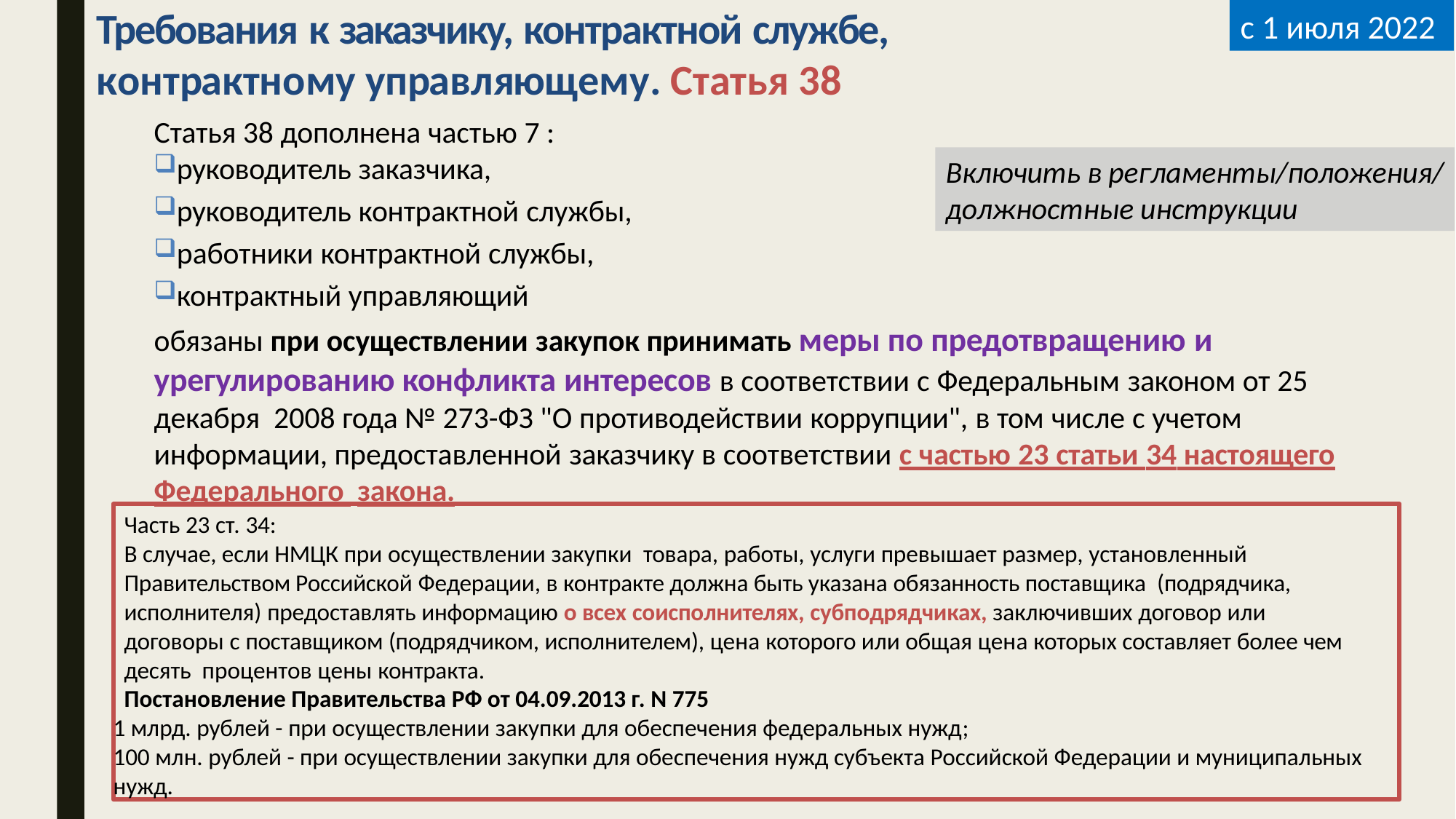

Требования к заказчику, контрактной службе, контрактному управляющему. Статья 38
с 1 июля 2022
Статья 38 дополнена частью 7 :
руководитель заказчика,
руководитель контрактной службы,
работники контрактной службы,
контрактный управляющий
обязаны при осуществлении закупок принимать меры по предотвращению и  урегулированию конфликта интересов в соответствии с Федеральным законом от 25 декабря  2008 года № 273-ФЗ "О противодействии коррупции", в том числе с учетом информации, предоставленной заказчику в соответствии с частью 23 статьи 34 настоящего Федерального  закона.
Включить в регламенты/положения/
должностные инструкции
Часть 23 ст. 34:
В случае, если НМЦК при осуществлении закупки  товара, работы, услуги превышает размер, установленный Правительством Российской Федерации, в контракте должна быть указана обязанность поставщика  (подрядчика, исполнителя) предоставлять информацию о всех соисполнителях, субподрядчиках, заключивших договор или договоры с поставщиком (подрядчиком, исполнителем), цена которого или общая цена которых составляет более чем десять  процентов цены контракта.
Постановление Правительства РФ от 04.09.2013 г. N 775
1 млрд. рублей - при осуществлении закупки для обеспечения федеральных нужд;
100 млн. рублей - при осуществлении закупки для обеспечения нужд субъекта Российской Федерации и муниципальных нужд.